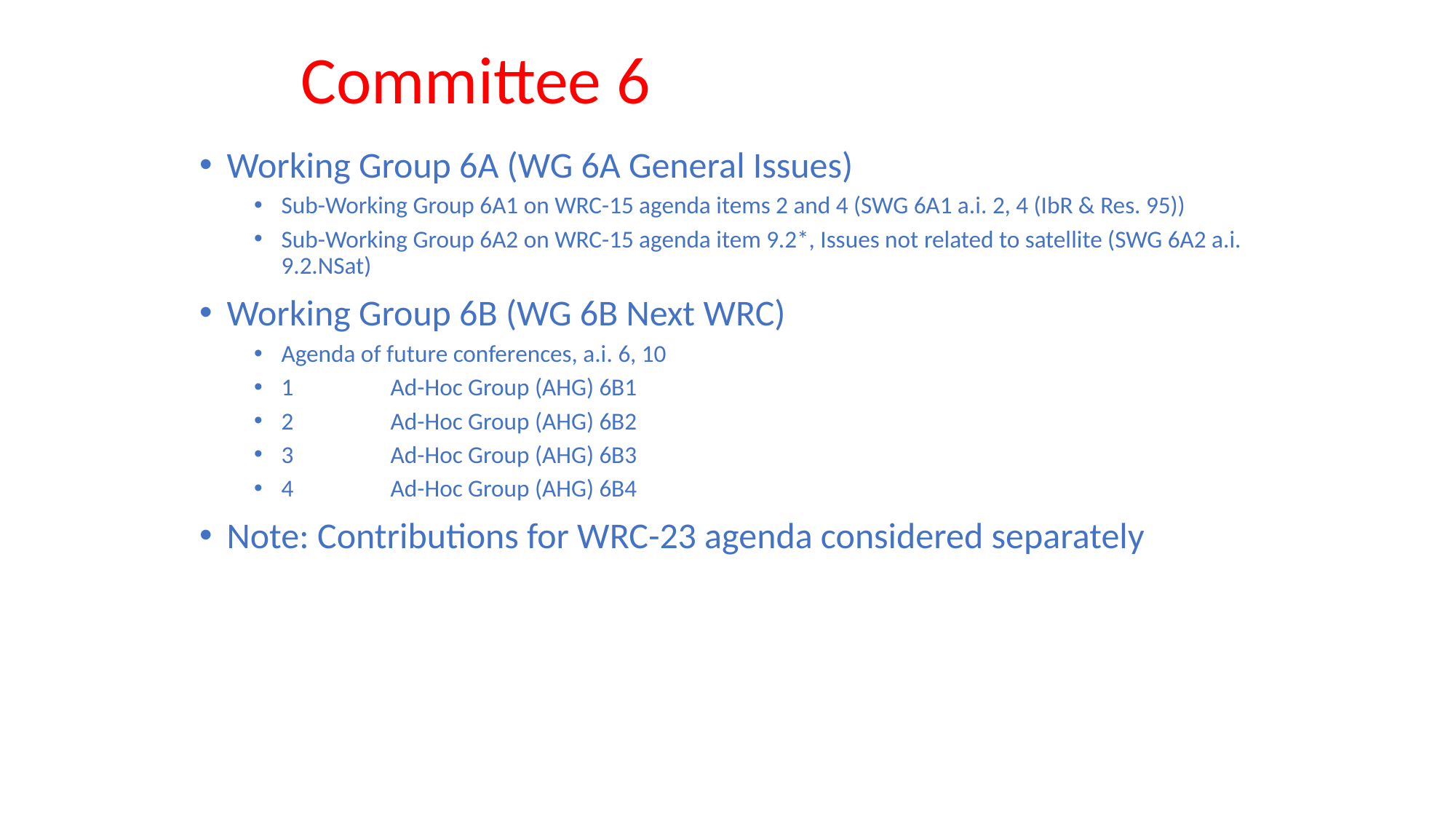

# Committee 6
Working Group 6A (WG 6A General Issues)
Sub-Working Group 6A1 on WRC-15 agenda items 2 and 4 (SWG 6A1 a.i. 2, 4 (IbR & Res. 95))
Sub-Working Group 6A2 on WRC-15 agenda item 9.2*, Issues not related to satellite (SWG 6A2 a.i. 9.2.NSat)
Working Group 6B (WG 6B Next WRC)
Agenda of future conferences, a.i. 6, 10
1	Ad-Hoc Group (AHG) 6B1
2	Ad-Hoc Group (AHG) 6B2
3	Ad-Hoc Group (AHG) 6B3
4	Ad-Hoc Group (AHG) 6B4
Note: Contributions for WRC-23 agenda considered separately